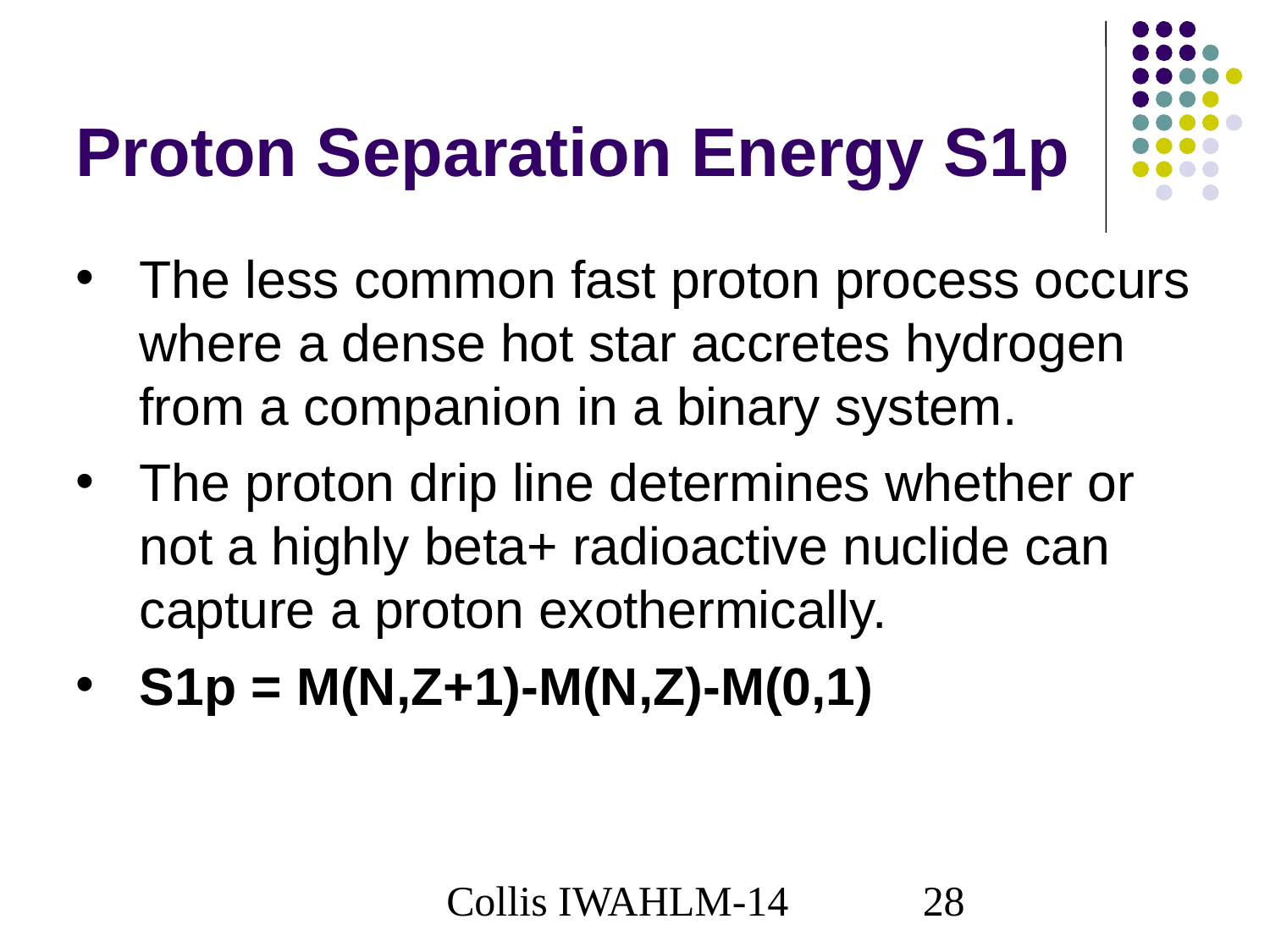

# Proton Separation Energy S1p
The less common fast proton process occurs where a dense hot star accretes hydrogen from a companion in a binary system.
The proton drip line determines whether or not a highly beta+ radioactive nuclide can capture a proton exothermically.
S1p = M(N,Z+1)-M(N,Z)-M(0,1)
Collis IWAHLM-14
28